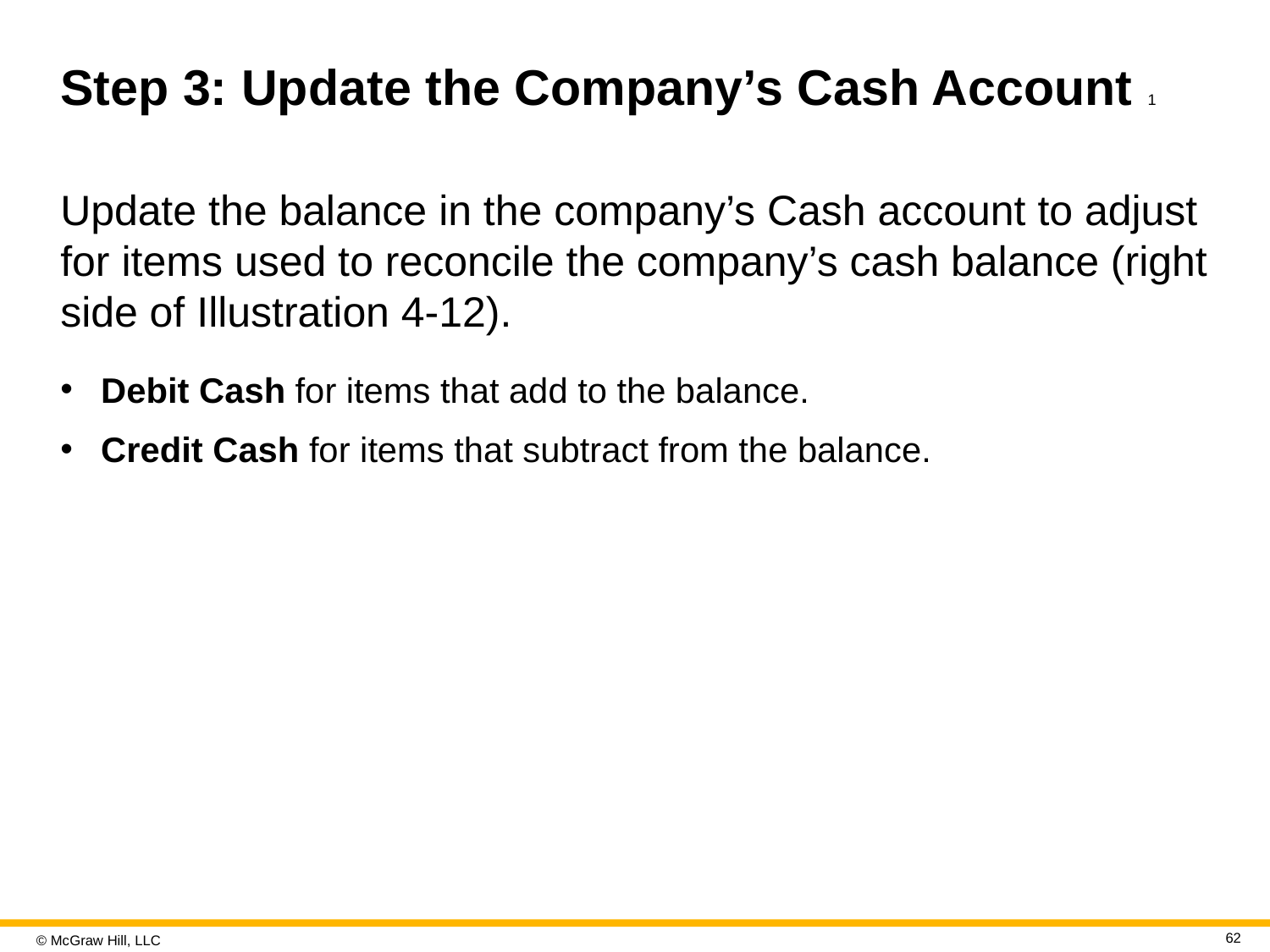

# Step 3: Update the Company’s Cash Account 1
Update the balance in the company’s Cash account to adjust for items used to reconcile the company’s cash balance (right side of Illustration 4-12).
Debit Cash for items that add to the balance.
Credit Cash for items that subtract from the balance.
62